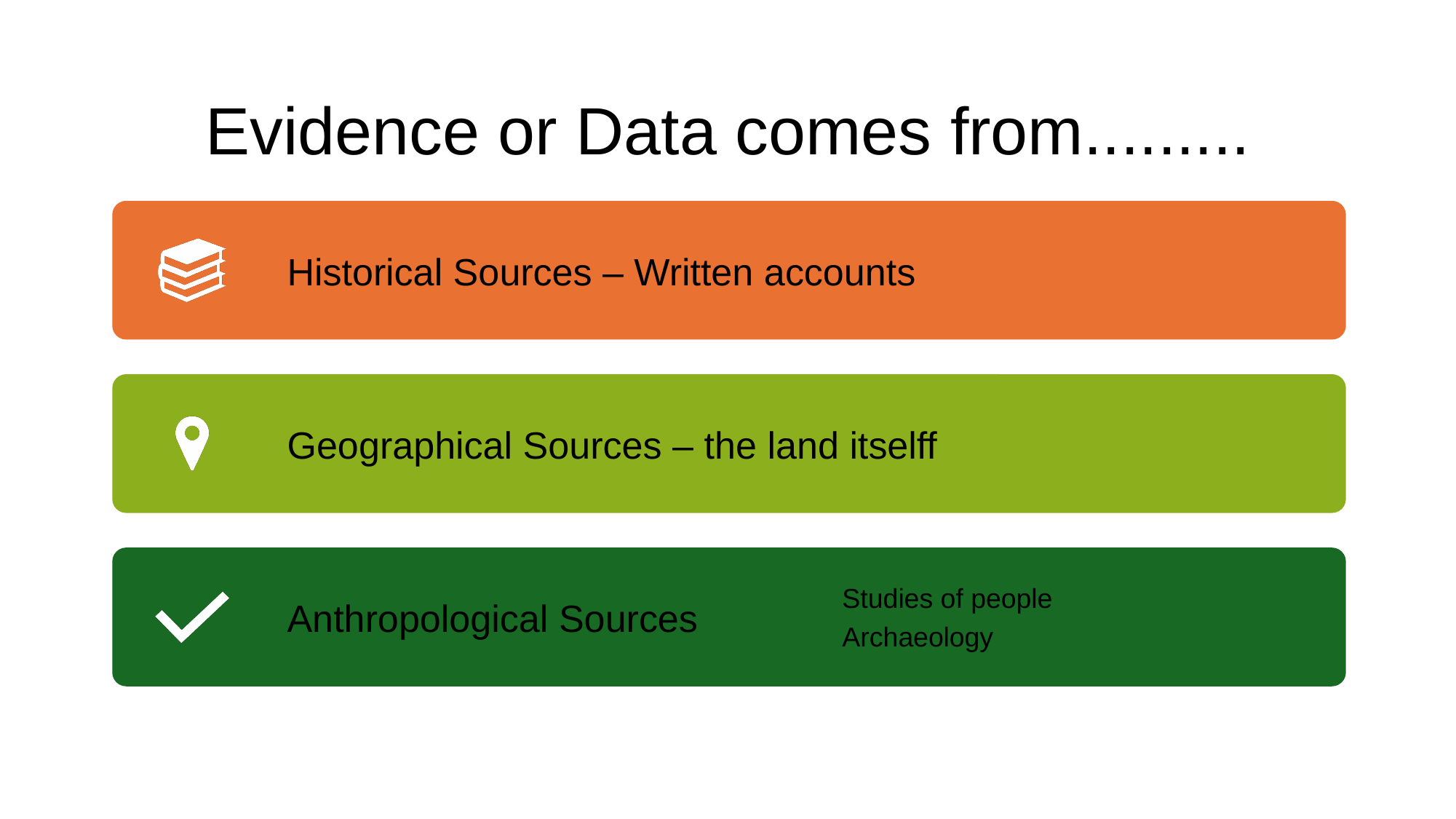

# Evidence or Data comes from.........

Historical Sources – Written accounts

Geographical Sources – the land itselff

Anthropological Sources

Studies of people
Archaeology